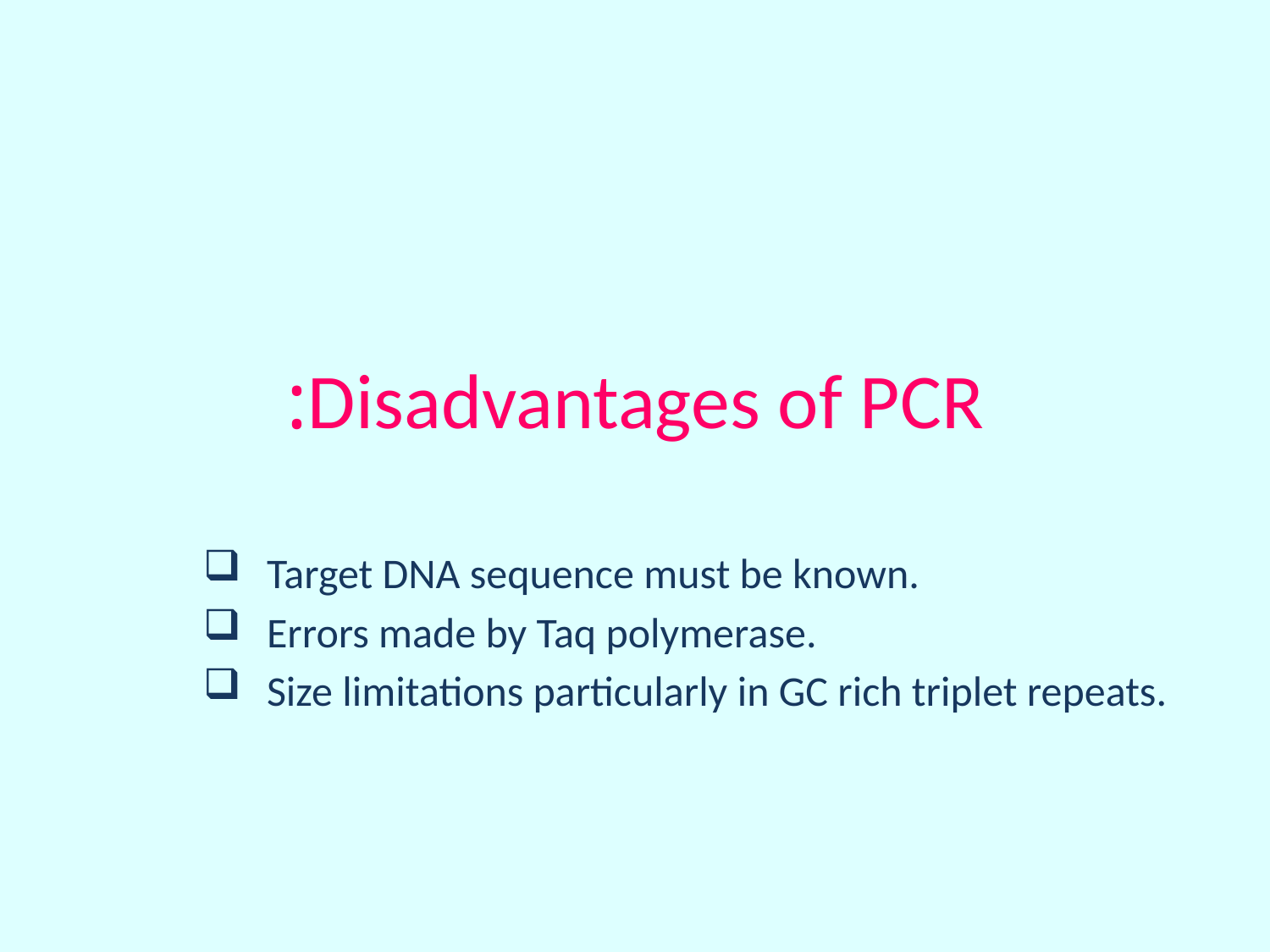

# Disadvantages of PCR:
Target DNA sequence must be known.
Errors made by Taq polymerase.
Size limitations particularly in GC rich triplet repeats.